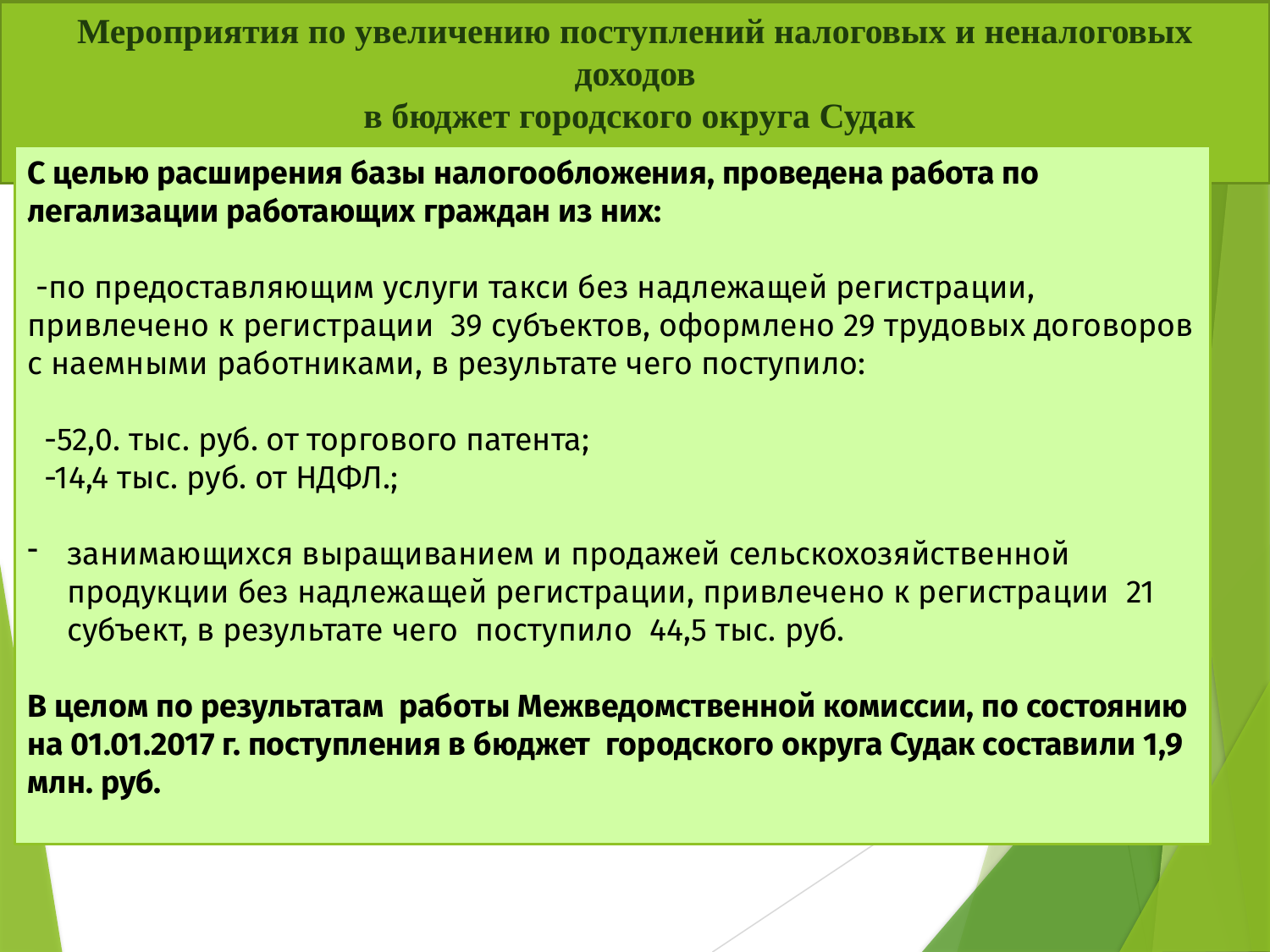

Мероприятия по увеличению поступлений налоговых и неналоговых доходов
 в бюджет городского округа Судак

С целью расширения базы налогообложения, проведена работа по легализации работающих граждан из них:

 -по предоставляющим услуги такси без надлежащей регистрации,   привлечено к регистрации  39 субъектов, оформлено 29 трудовых договоров с наемными работниками, в результате чего поступило:

  -52,0. тыс. руб. от торгового патента;
  -14,4 тыс. руб. от НДФЛ.;

занимающихся выращиванием и продажей сельскохозяйственной продукции без надлежащей регистрации, привлечено к регистрации  21 субъект, в результате чего  поступило  44,5 тыс. руб.

В целом по результатам  работы Межведомственной комиссии, по состоянию на 01.01.2017 г. поступления в бюджет  городского округа Судак составили 1,9 млн. руб.

22